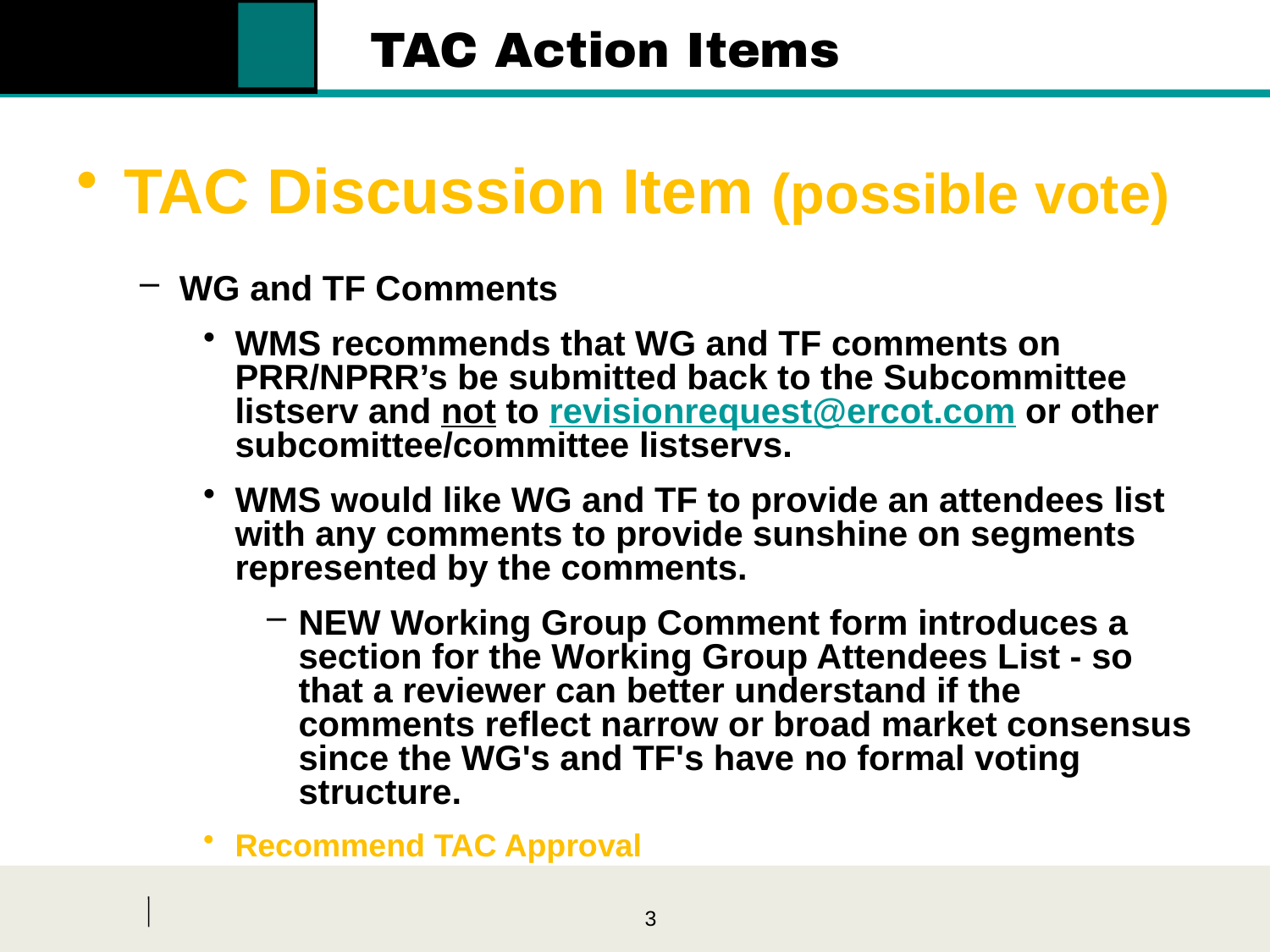

# TAC Action Items
TAC Discussion Item (possible vote)

WG and TF Comments
WMS recommends that WG and TF comments on PRR/NPRR’s be submitted back to the Subcommittee listserv and not to revisionrequest@ercot.com or other subcomittee/committee listservs.
WMS would like WG and TF to provide an attendees list with any comments to provide sunshine on segments represented by the comments.
NEW Working Group Comment form introduces a section for the Working Group Attendees List - so that a reviewer can better understand if the comments reflect narrow or broad market consensus since the WG's and TF's have no formal voting structure.
Recommend TAC Approval